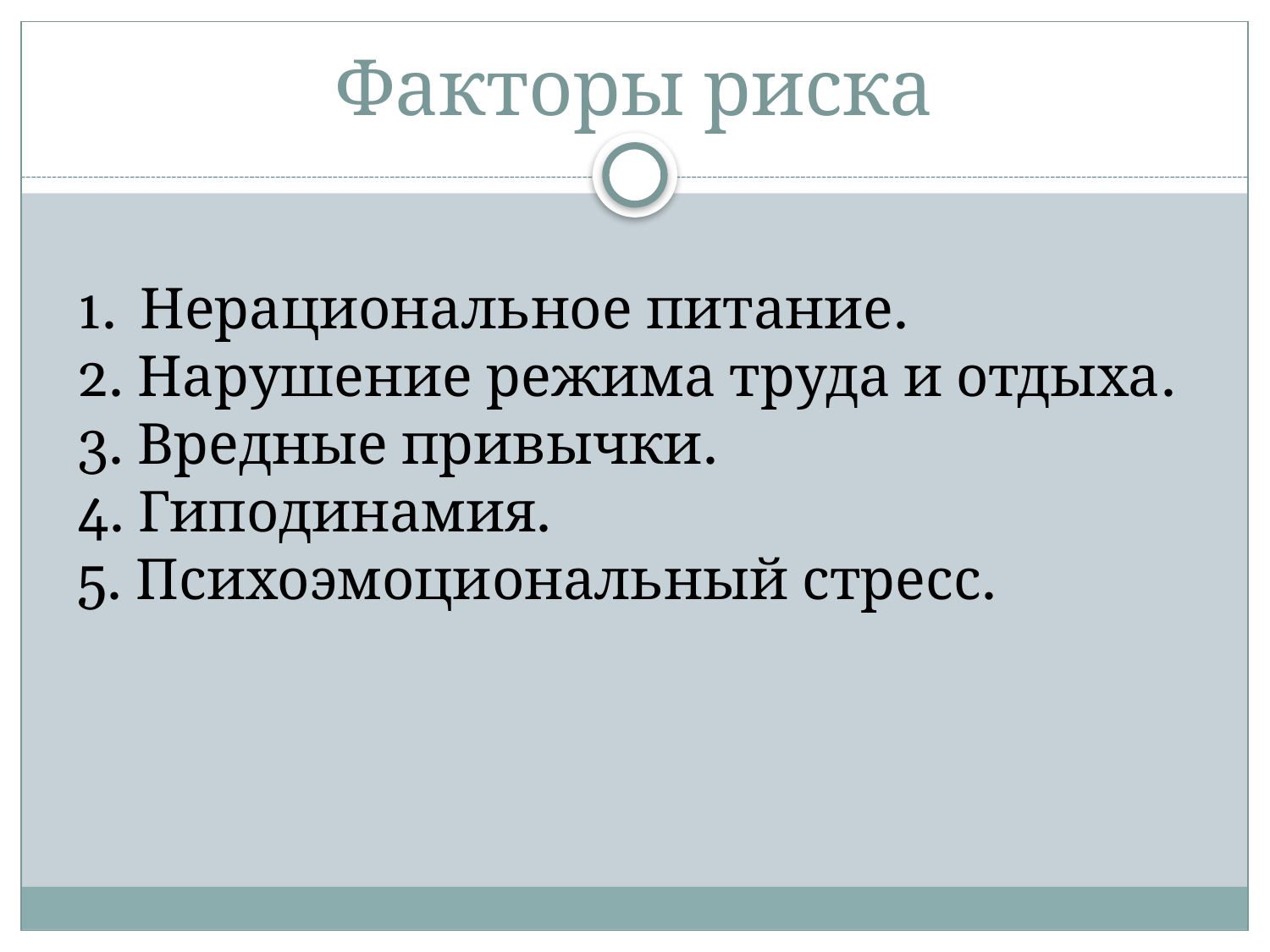

# Факторы риска
1.   Нерациональное питание.
2. Нарушение режима труда и отдыха.
3. Вредные привычки.
4. Гиподинамия.
5. Психоэмоциональный стресс.